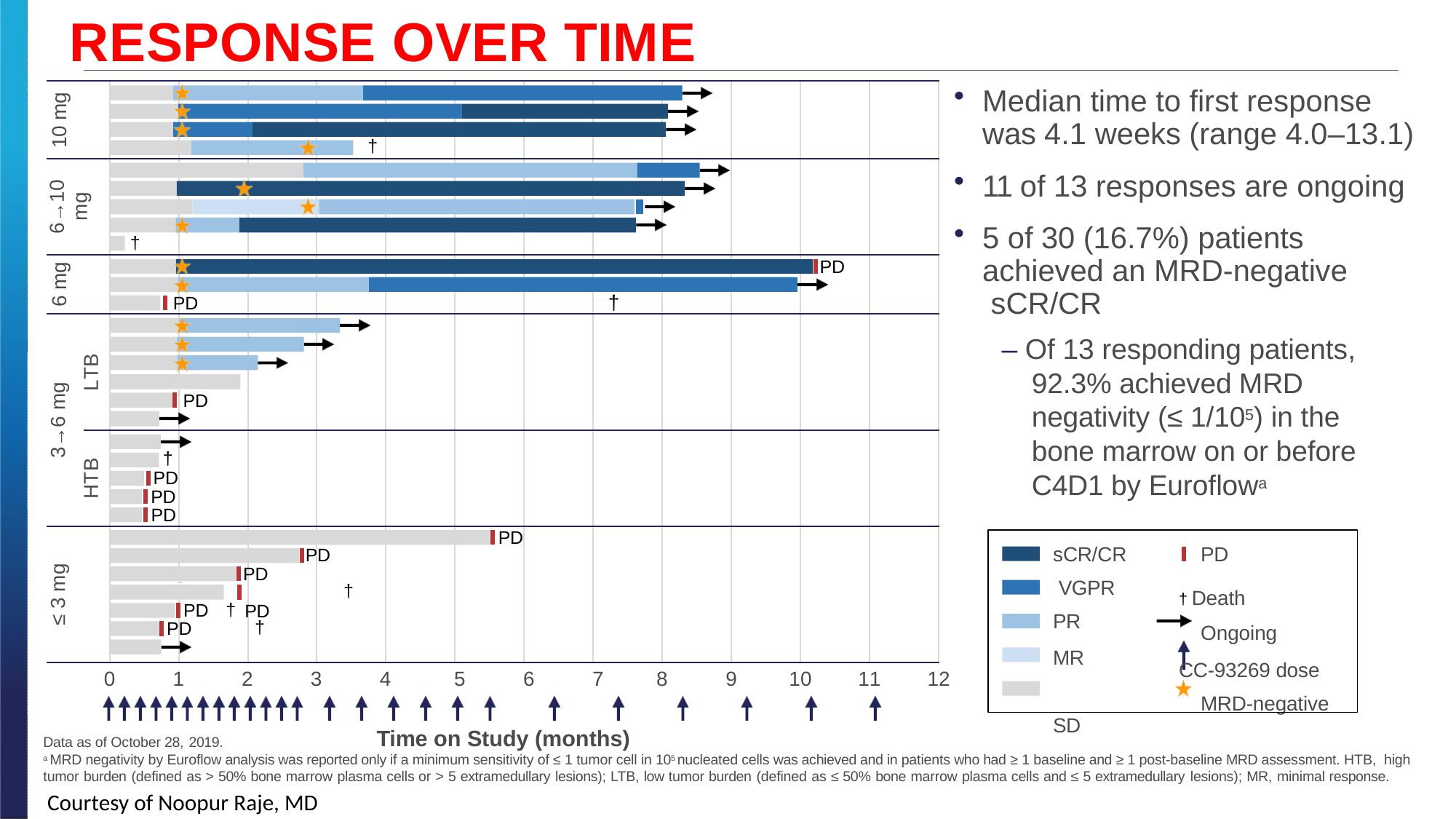

# RESPONSE OVER TIME

Median time to first response  was 4.1 weeks (range 4.0–13.1)
11 of 13 responses are ongoing
5 of 30 (16.7%) patients  achieved an MRD-negative  sCR/CR
– Of 13 responding patients,  92.3% achieved MRD  negativity (≤ 1/105) in the  bone marrow on or before  C4D1 by Euroflowa

10 mg

†

6→10
mg

†

PD

6 mg

†
PD

LTB

3→6 mg
PD

†

HTB
PD

PD

PD

PD

sCR/CR  VGPR  PR
MR  SD
PD
† Death  Ongoing
CC-93269 dose  MRD-negative

PD

PD  PD
≤ 3 mg

†

†
PD

†

PD

0
1
2
3
4	5	6	7

Time on Study (months)
8
9
10
11
12

Data as of October 28, 2019.
a MRD negativity by Euroflow analysis was reported only if a minimum sensitivity of ≤ 1 tumor cell in 105 nucleated cells was achieved and in patients who had ≥ 1 baseline and ≥ 1 post-baseline MRD assessment. HTB,  high tumor burden (defined as > 50% bone marrow plasma cells or > 5 extramedullary lesions); LTB, low tumor burden (defined as ≤ 50% bone marrow plasma cells and ≤ 5 extramedullary lesions); MR, minimal response.
Courtesy of Noopur Raje, MD